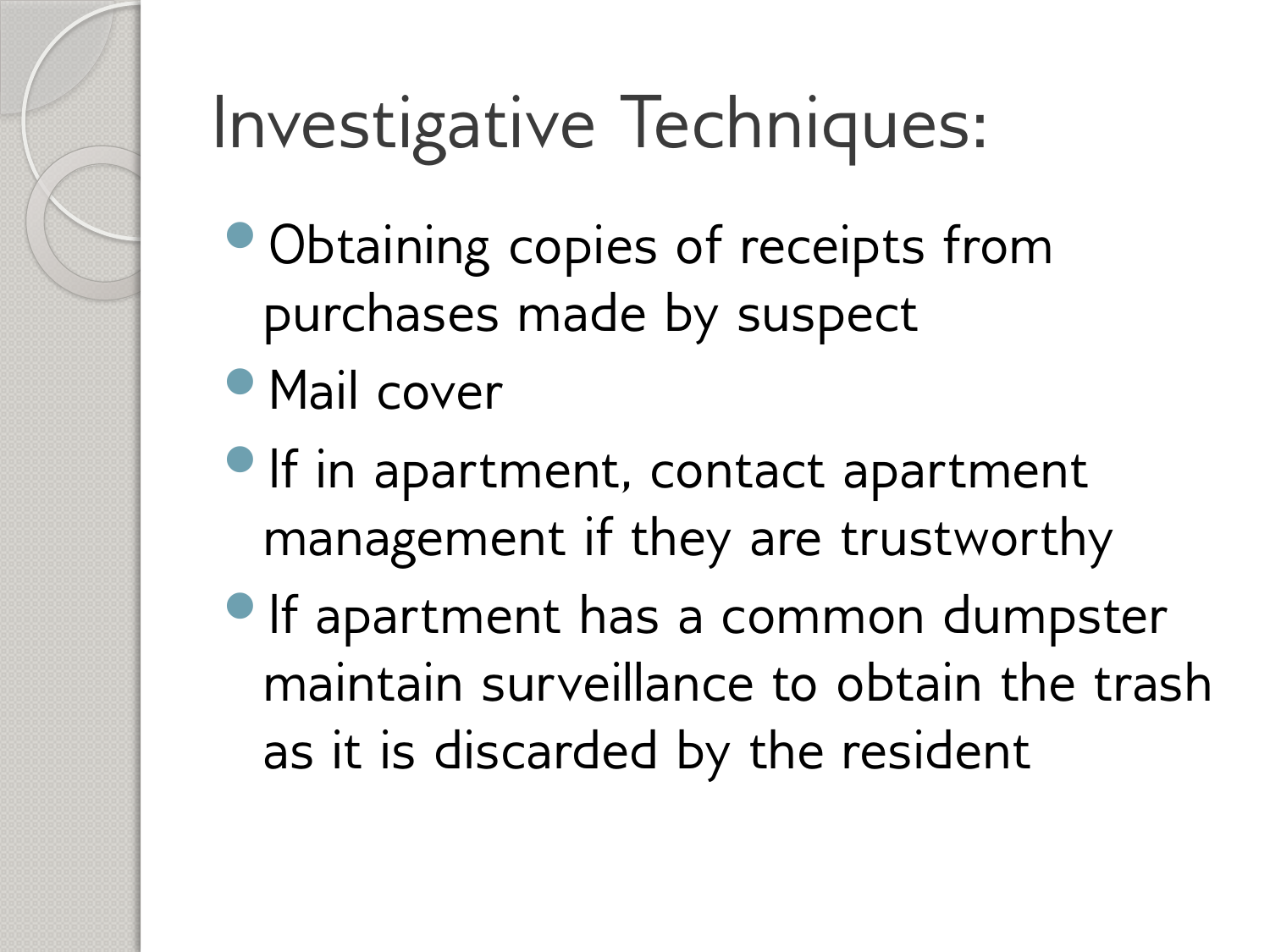

# Investigative Techniques:
Obtaining copies of receipts from purchases made by suspect
Mail cover
If in apartment, contact apartment management if they are trustworthy
If apartment has a common dumpster maintain surveillance to obtain the trash as it is discarded by the resident